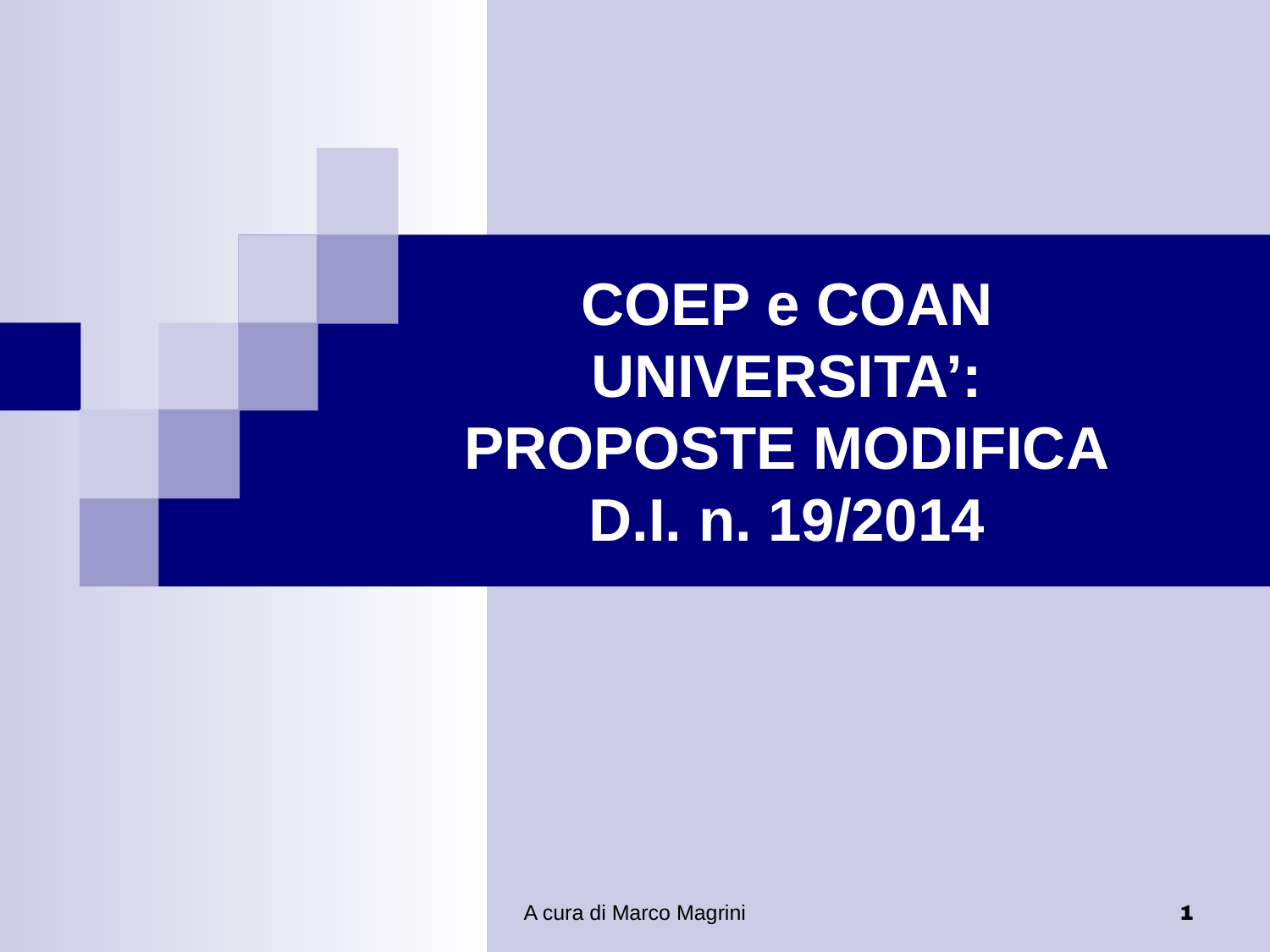

# COEP e COAN UNIVERSITA’: PROPOSTE MODIFICA D.I. n. 19/2014
A cura di Marco Magrini
1